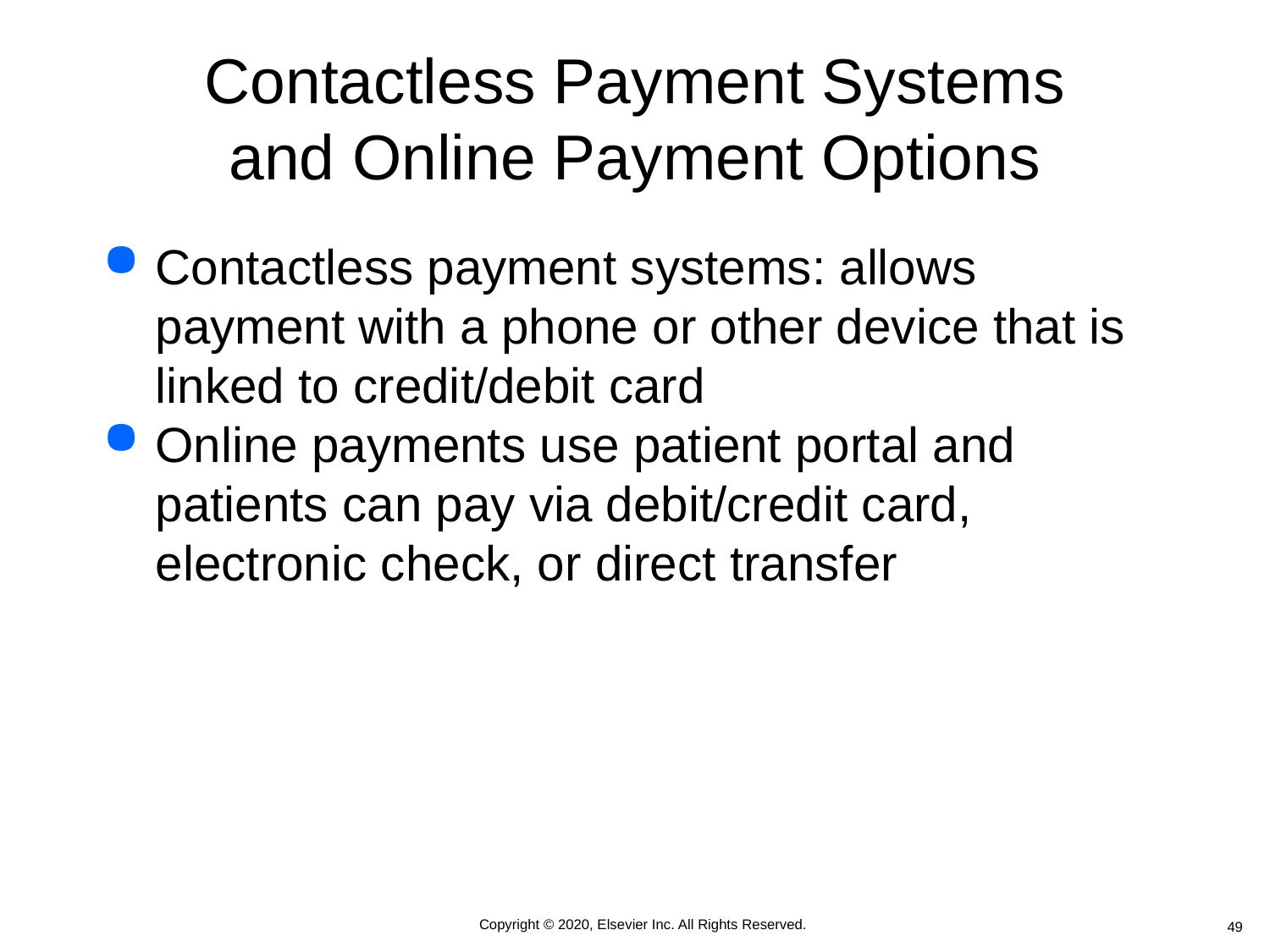

# Contactless Payment Systems and Online Payment Options
Contactless payment systems: allows payment with a phone or other device that is linked to credit/debit card
Online payments use patient portal and patients can pay via debit/credit card, electronic check, or direct transfer